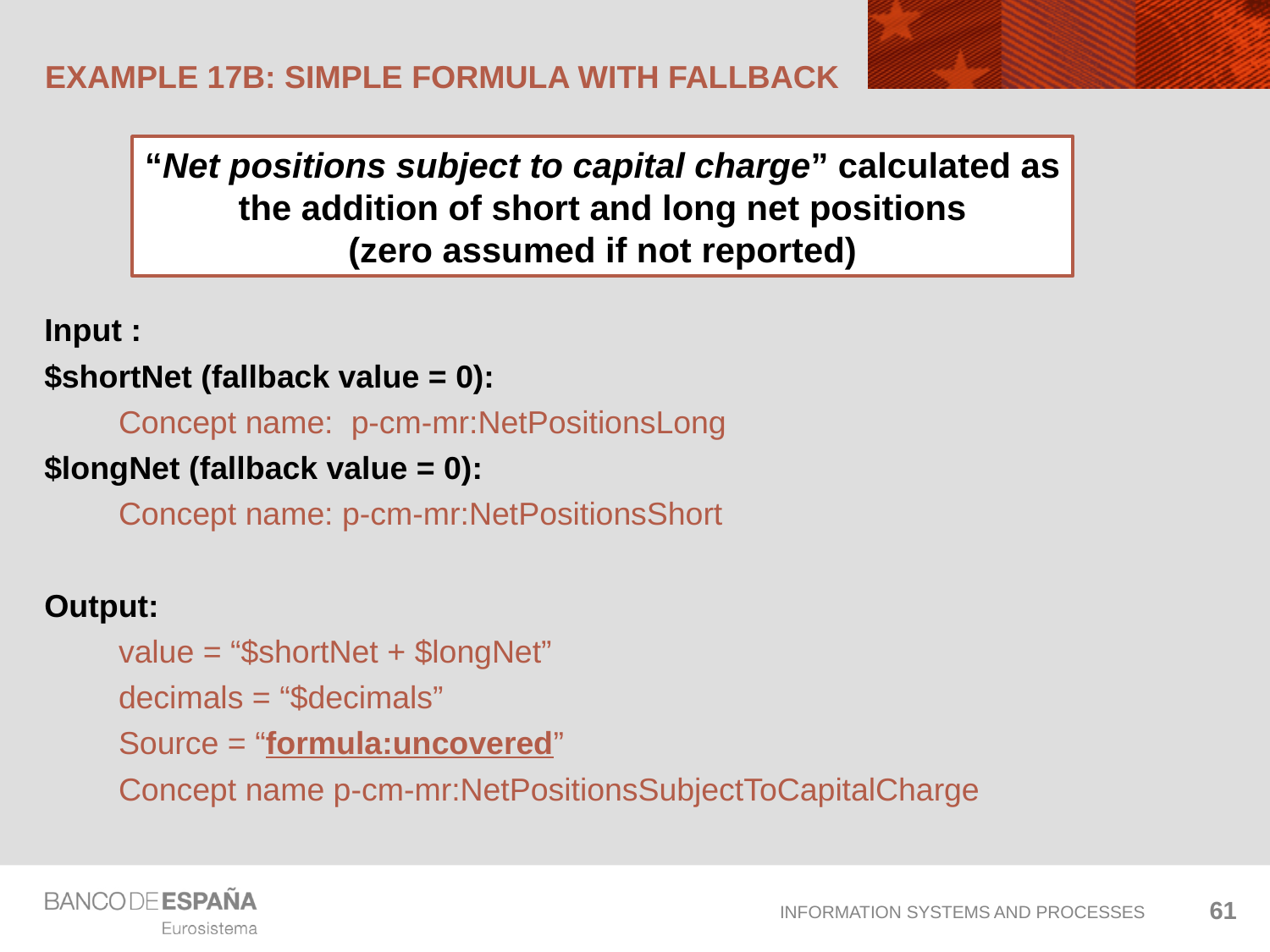

# EXAMPLE 17B: Simple formula with fallback
“Net positions subject to capital charge” calculated as
the addition of short and long net positions
(zero assumed if not reported)

Input :
$shortNet (fallback value = 0):
Concept name:  p-cm-mr:NetPositionsLong
$longNet (fallback value = 0):
Concept name: p-cm-mr:NetPositionsShort

Output:
value = “$shortNet + $longNet”
decimals = “$decimals”
Source = “formula:uncovered”
Concept name p-cm-mr:NetPositionsSubjectToCapitalCharge

61